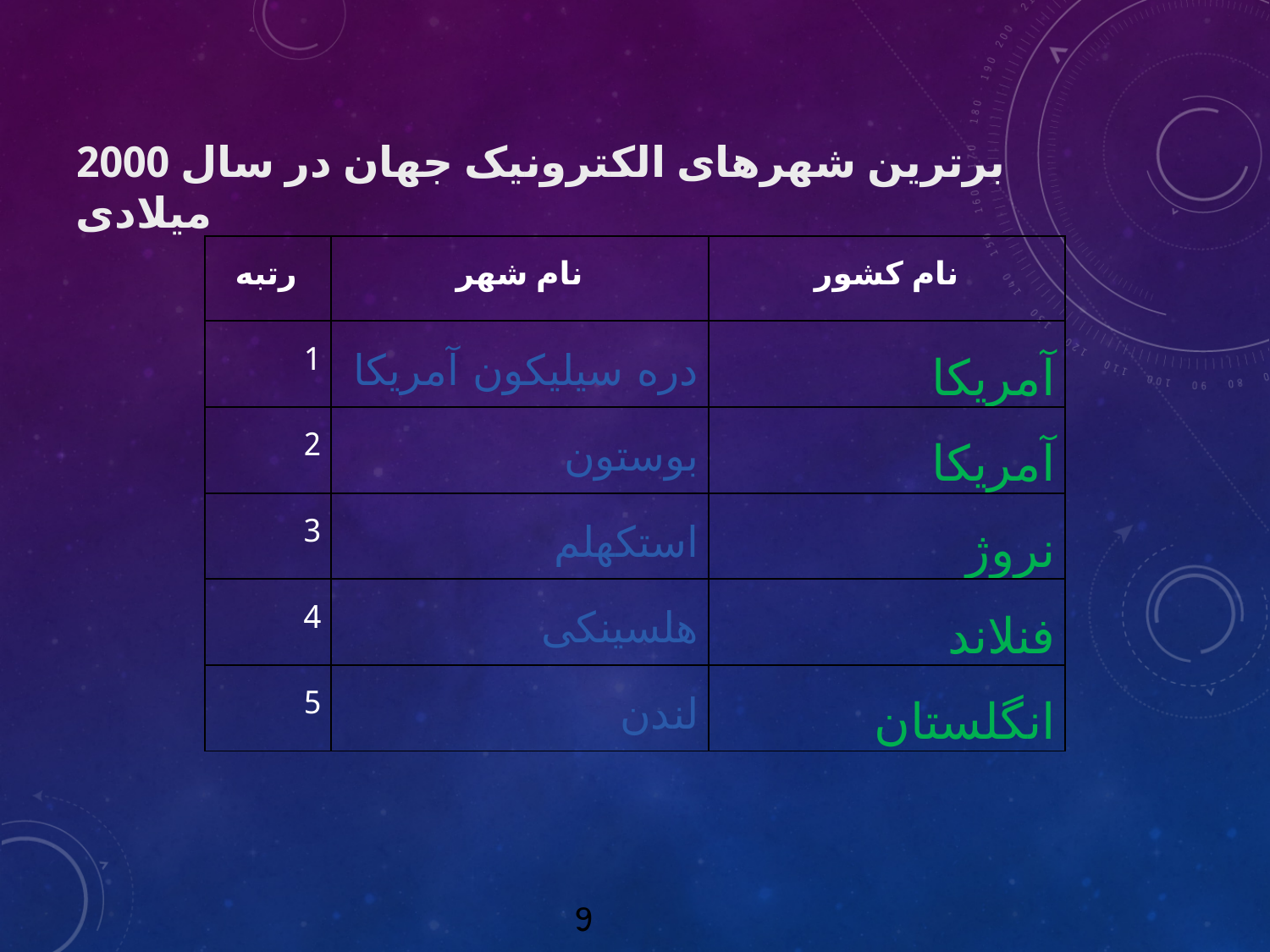

# برترین شهرهای الکترونیک جهان در سال 2000 میلادی
| رتبه | نام شهر | نام کشور |
| --- | --- | --- |
| 1 | دره سیلیکون آمریکا | آمریکا |
| 2 | بوستون | آمریکا |
| 3 | استکهلم | نروژ |
| 4 | هلسینکی | فنلاند |
| 5 | لندن | انگلستان |
9